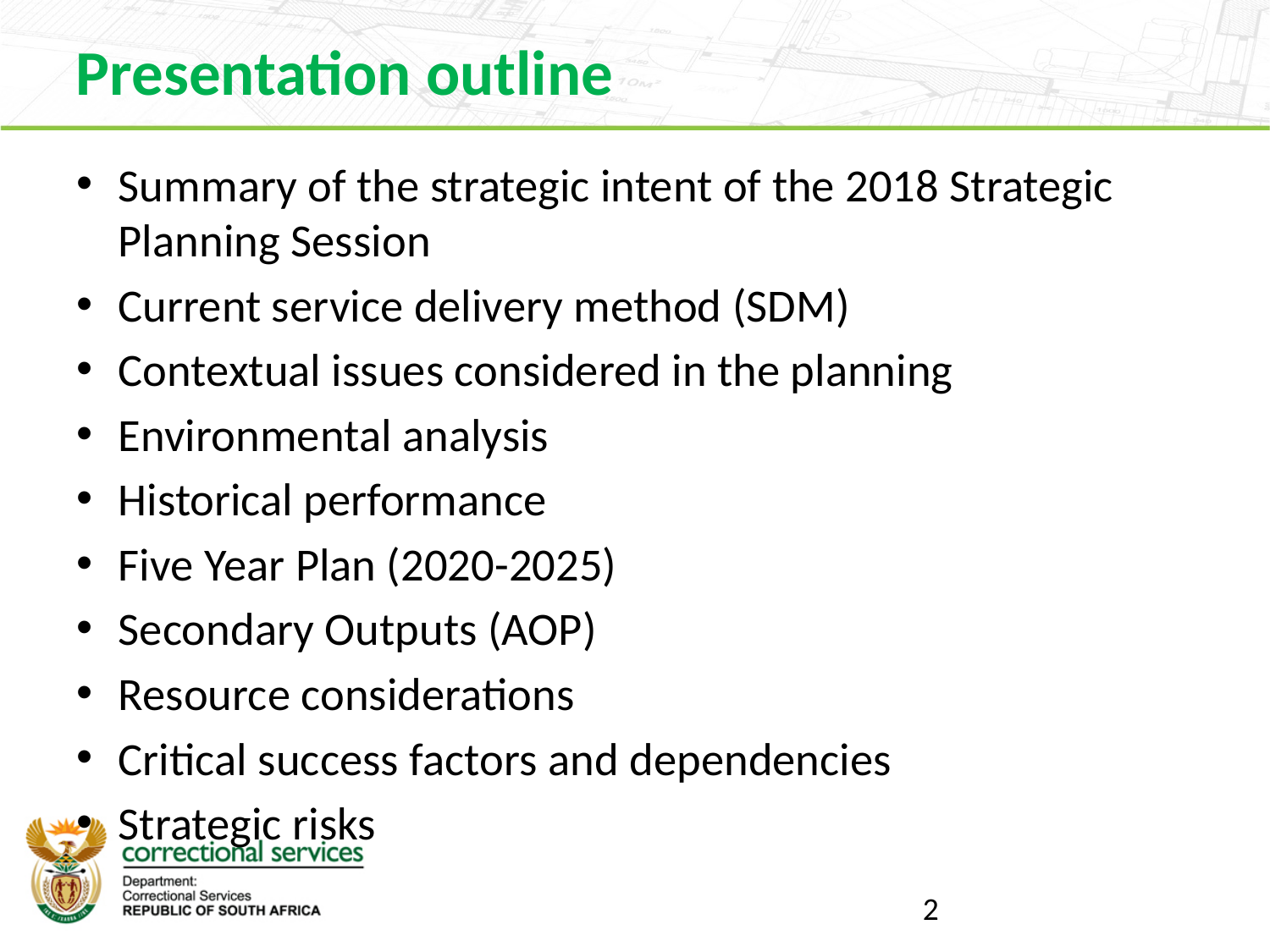

Presentation outline
Summary of the strategic intent of the 2018 Strategic Planning Session
Current service delivery method (SDM)
Contextual issues considered in the planning
Environmental analysis
Historical performance
Five Year Plan (2020-2025)
Secondary Outputs (AOP)
Resource considerations
Critical success factors and dependencies
Strategic risks

2